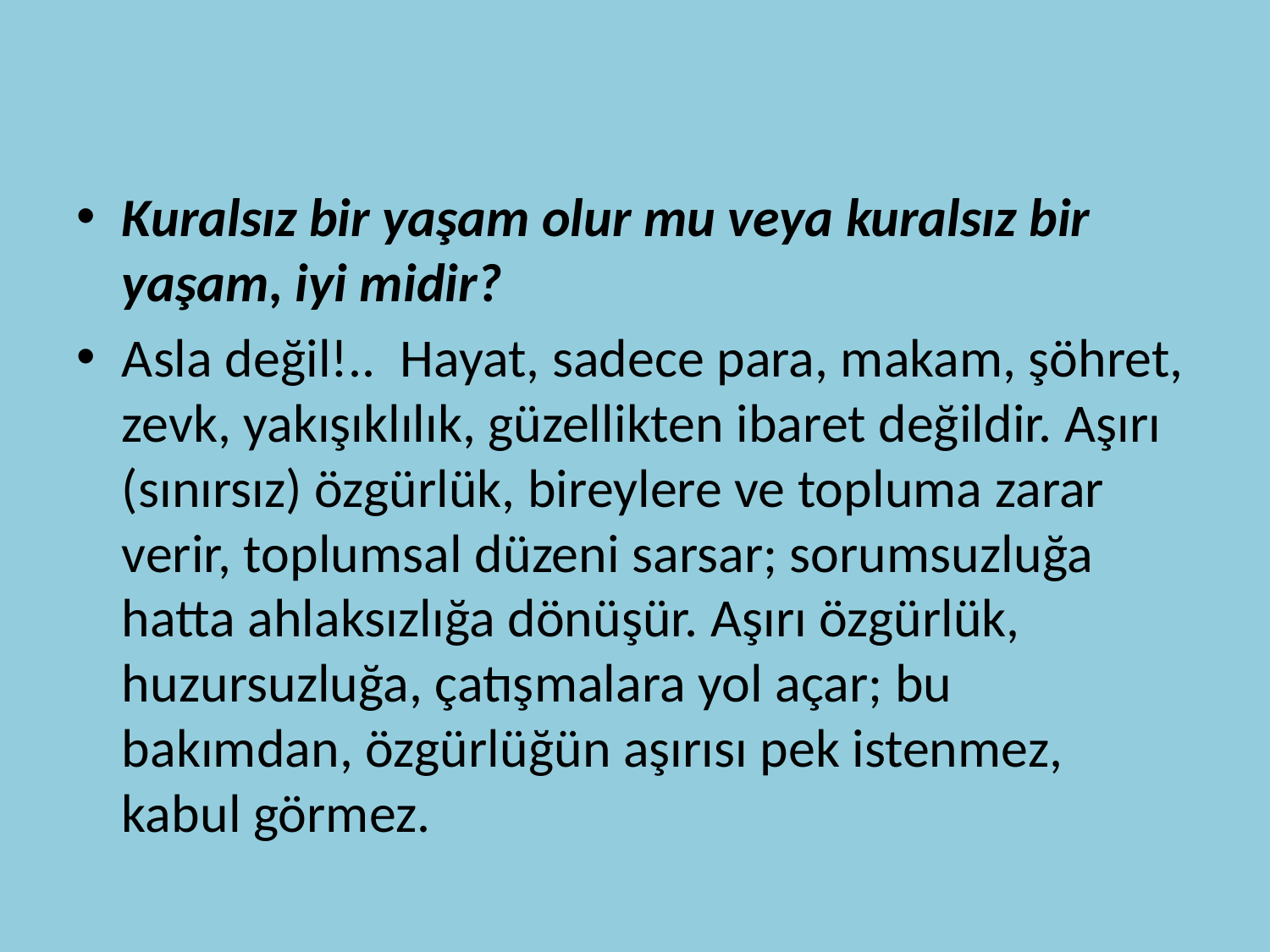

#
Kuralsız bir yaşam olur mu veya kuralsız bir yaşam, iyi midir?
Asla değil!..  Hayat, sadece para, makam, şöhret, zevk, yakışıklılık, güzellikten ibaret değildir. Aşırı (sınırsız) özgürlük, bireylere ve topluma zarar verir, toplumsal düzeni sarsar; sorumsuzluğa hatta ahlaksızlığa dönüşür. Aşırı özgürlük, huzursuzluğa, çatışmalara yol açar; bu bakımdan, özgürlüğün aşırısı pek istenmez, kabul görmez.